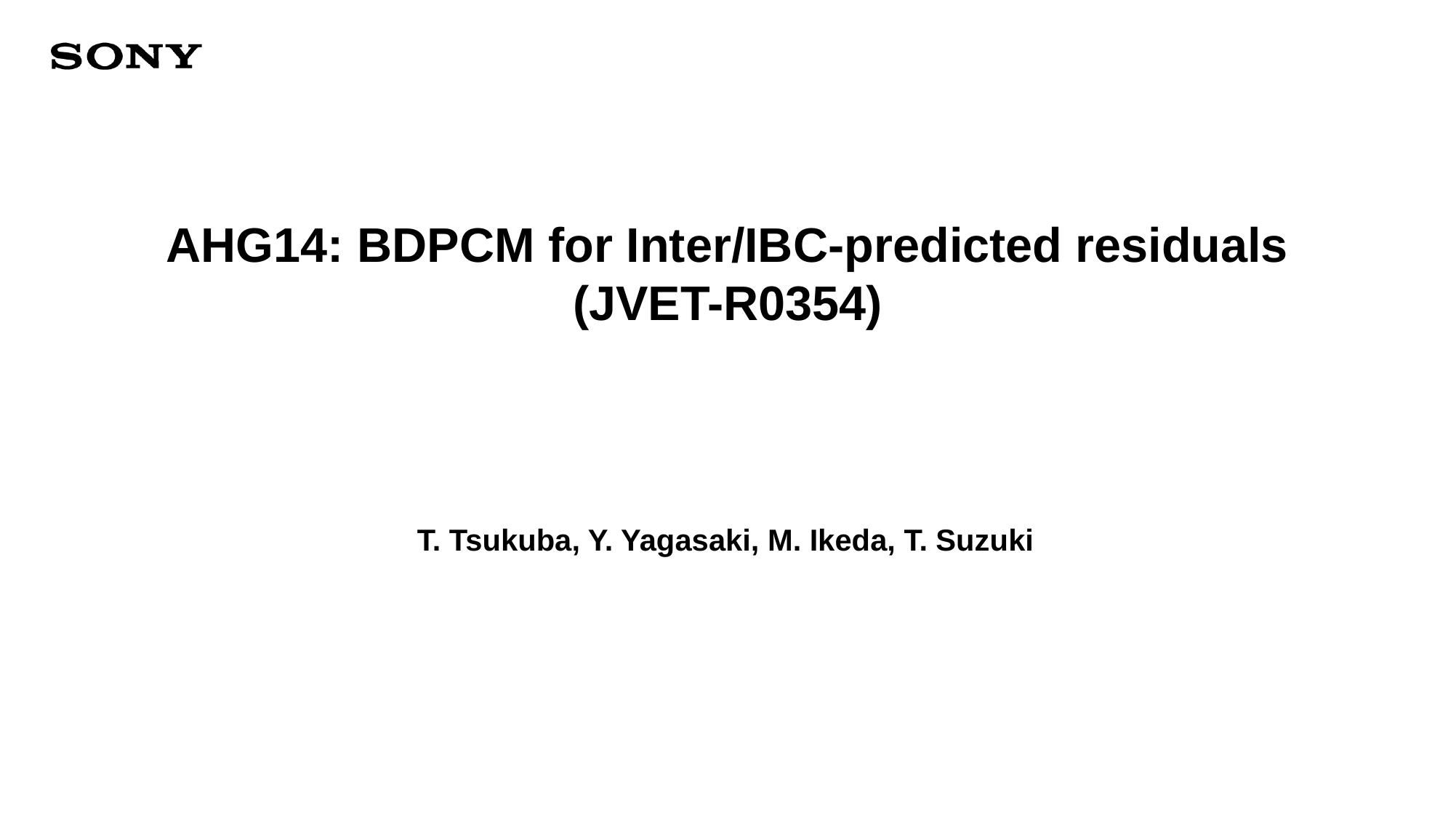

AHG14: BDPCM for Inter/IBC-predicted residuals
(JVET-R0354)
T. Tsukuba, Y. Yagasaki, M. Ikeda, T. Suzuki